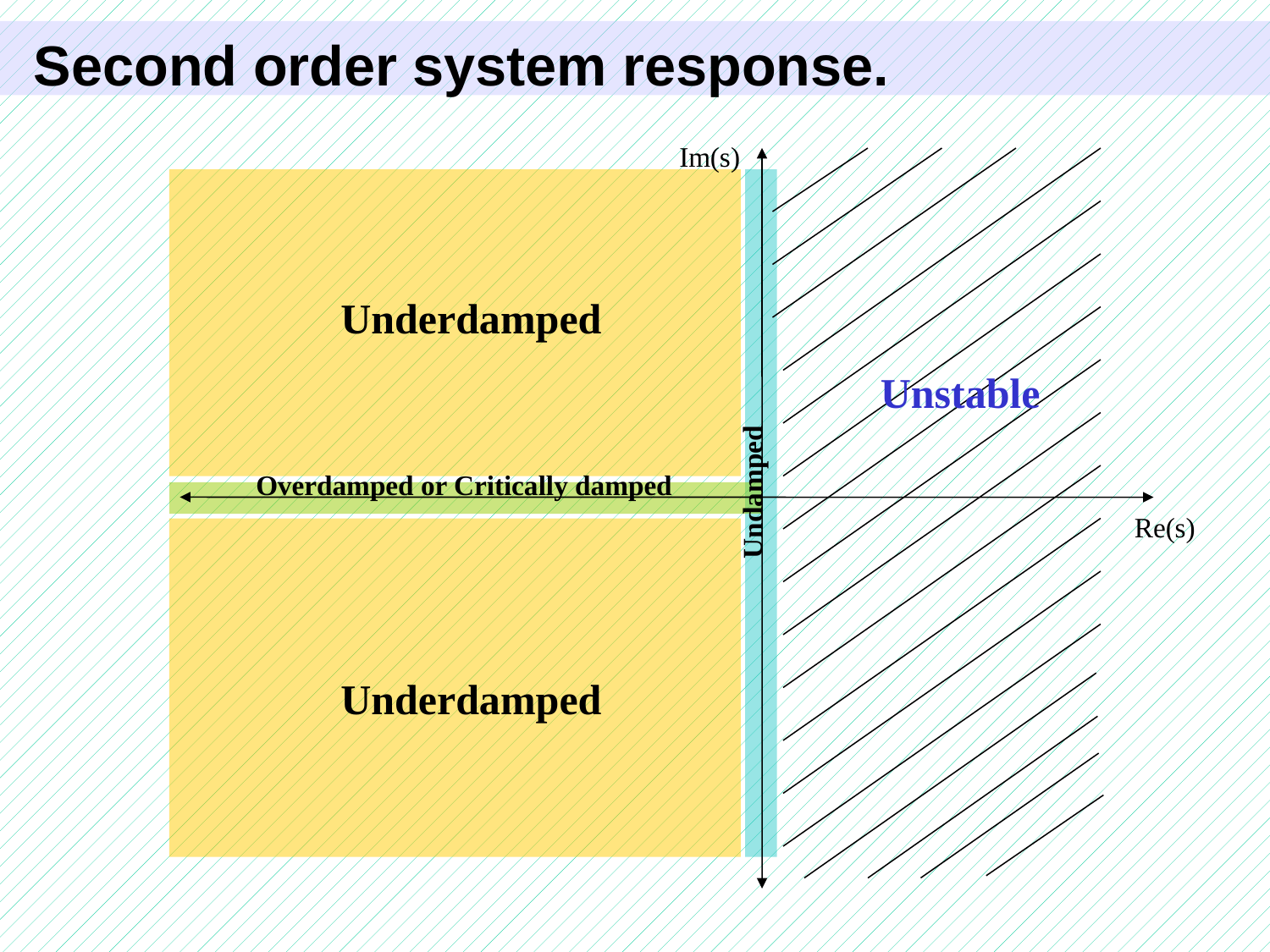

# Second order system response.

Im(s)

Underdamped

Unstable

Undamped
Overdamped or Critically damped

Re(s)

Underdamped